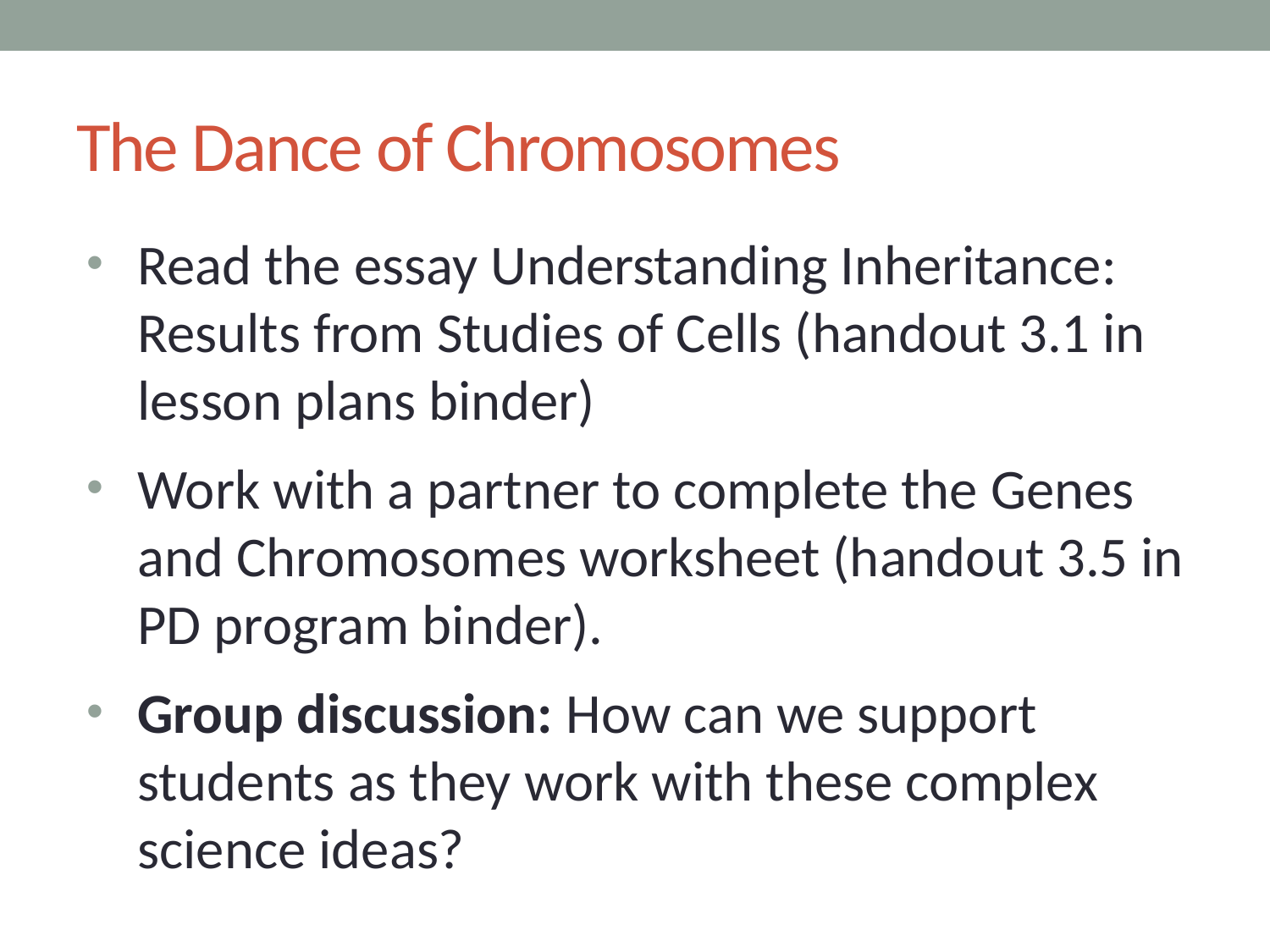

# The Dance of Chromosomes
Read the essay Understanding Inheritance: Results from Studies of Cells (handout 3.1 in lesson plans binder)
Work with a partner to complete the Genes and Chromosomes worksheet (handout 3.5 in PD program binder).
Group discussion: How can we support students as they work with these complex science ideas?